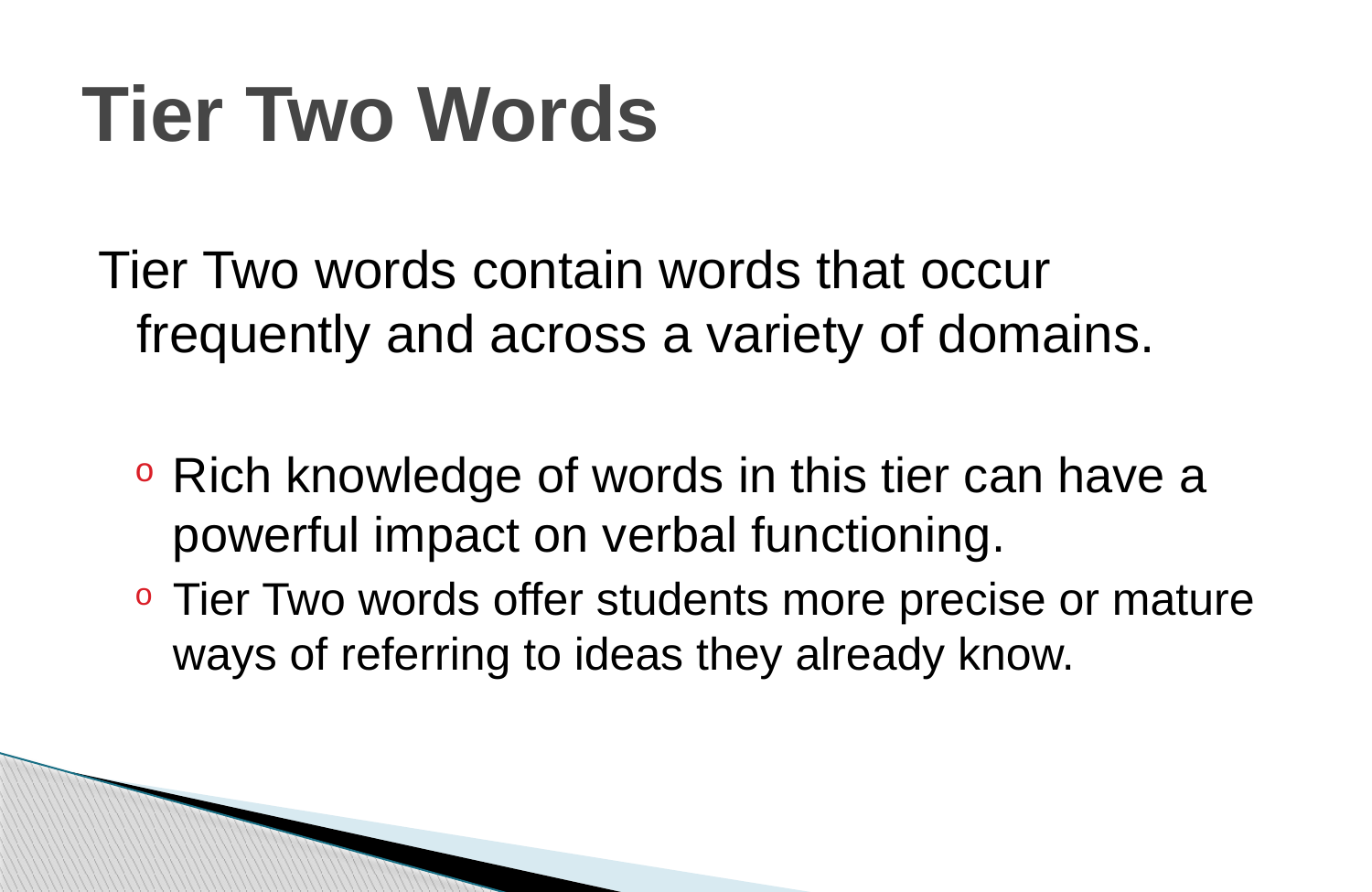

# Tier Two Words
Tier Two words contain words that occur frequently and across a variety of domains.

Rich knowledge of words in this tier can have a powerful impact on verbal functioning.
Tier Two words offer students more precise or mature ways of referring to ideas they already know.